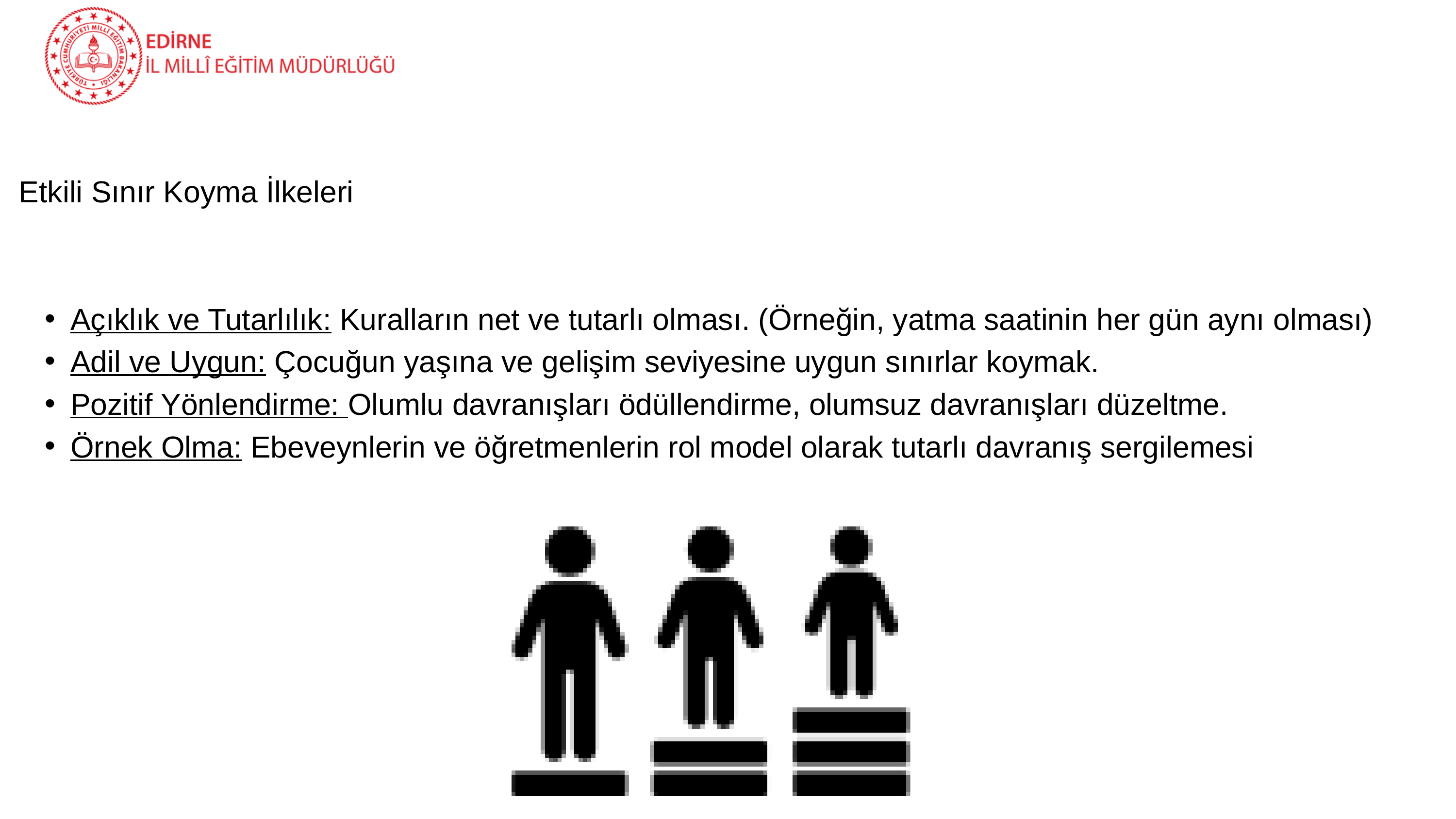

Etkili Sınır Koyma İlkeleri

Açıklık ve Tutarlılık: Kuralların net ve tutarlı olması. (Örneğin, yatma saatinin her gün aynı olması)
Adil ve Uygun: Çocuğun yaşına ve gelişim seviyesine uygun sınırlar koymak.
Pozitif Yönlendirme: Olumlu davranışları ödüllendirme, olumsuz davranışları düzeltme.
Örnek Olma: Ebeveynlerin ve öğretmenlerin rol model olarak tutarlı davranış sergilemesi